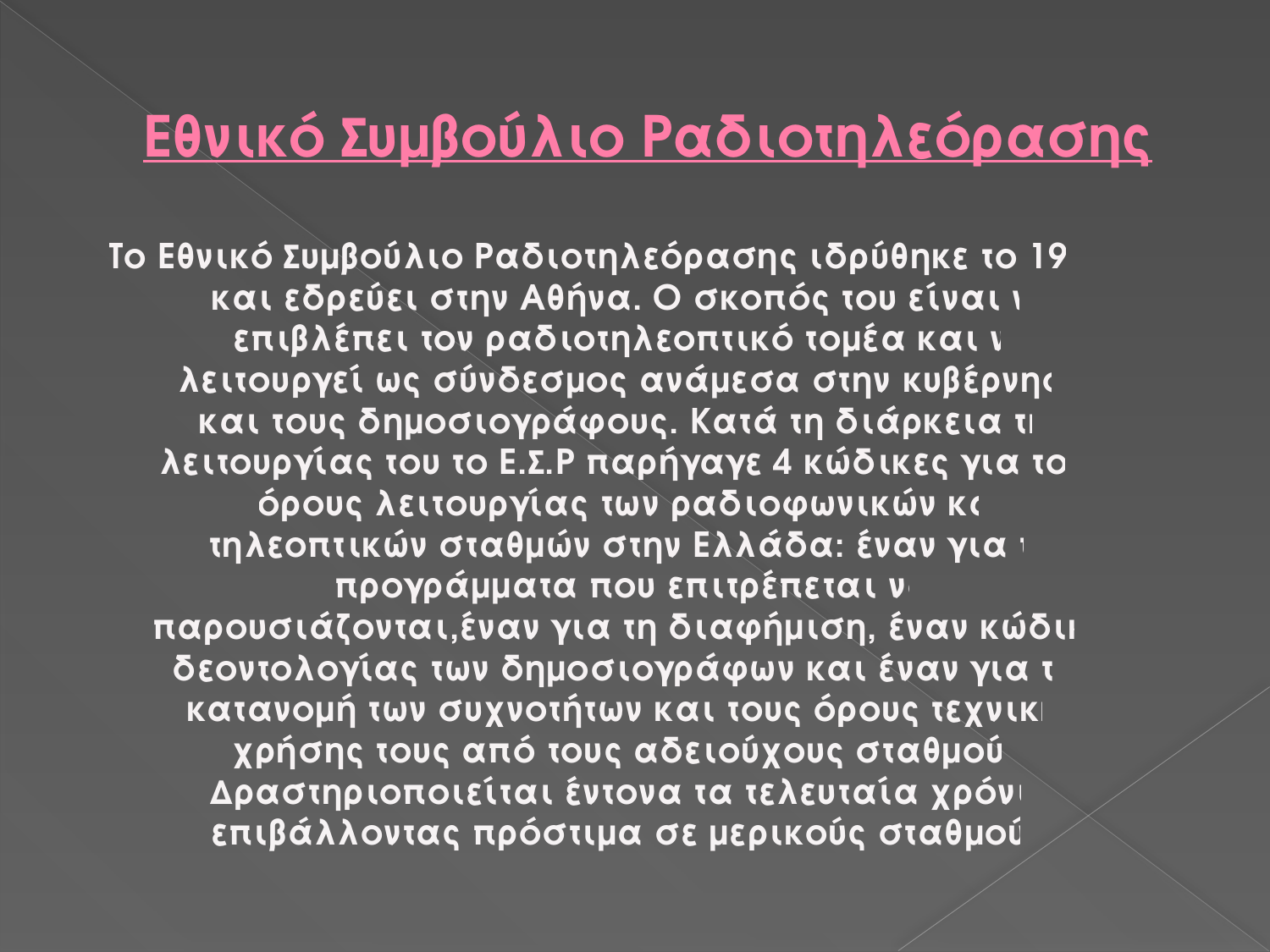

# Εθνικό Συμβούλιο Ραδιοτηλεόρασης
Το Εθνικό Συμβούλιο Ραδιοτηλεόρασης ιδρύθηκε το 1989 και εδρεύει στην Αθήνα. Ο σκοπός του είναι να επιβλέπει τον ραδιοτηλεοπτικό τομέα και να λειτουργεί ως σύνδεσμος ανάμεσα στην κυβέρνηση και τους δημοσιογράφους. Κατά τη διάρκεια της λειτουργίας του το Ε.Σ.Ρ παρήγαγε 4 κώδικες για τους όρους λειτουργίας των ραδιοφωνικών και τηλεοπτικών σταθμών στην Ελλάδα: έναν για τα προγράμματα που επιτρέπεται να παρουσιάζονται,έναν για τη διαφήμιση, έναν κώδικα δεοντολογίας των δημοσιογράφων και έναν για την κατανομή των συχνοτήτων και τους όρους τεχνικής χρήσης τους από τους αδειούχους σταθμούς. Δραστηριοποιείται έντονα τα τελευταία χρόνια επιβάλλοντας πρόστιμα σε μερικούς σταθμούς.